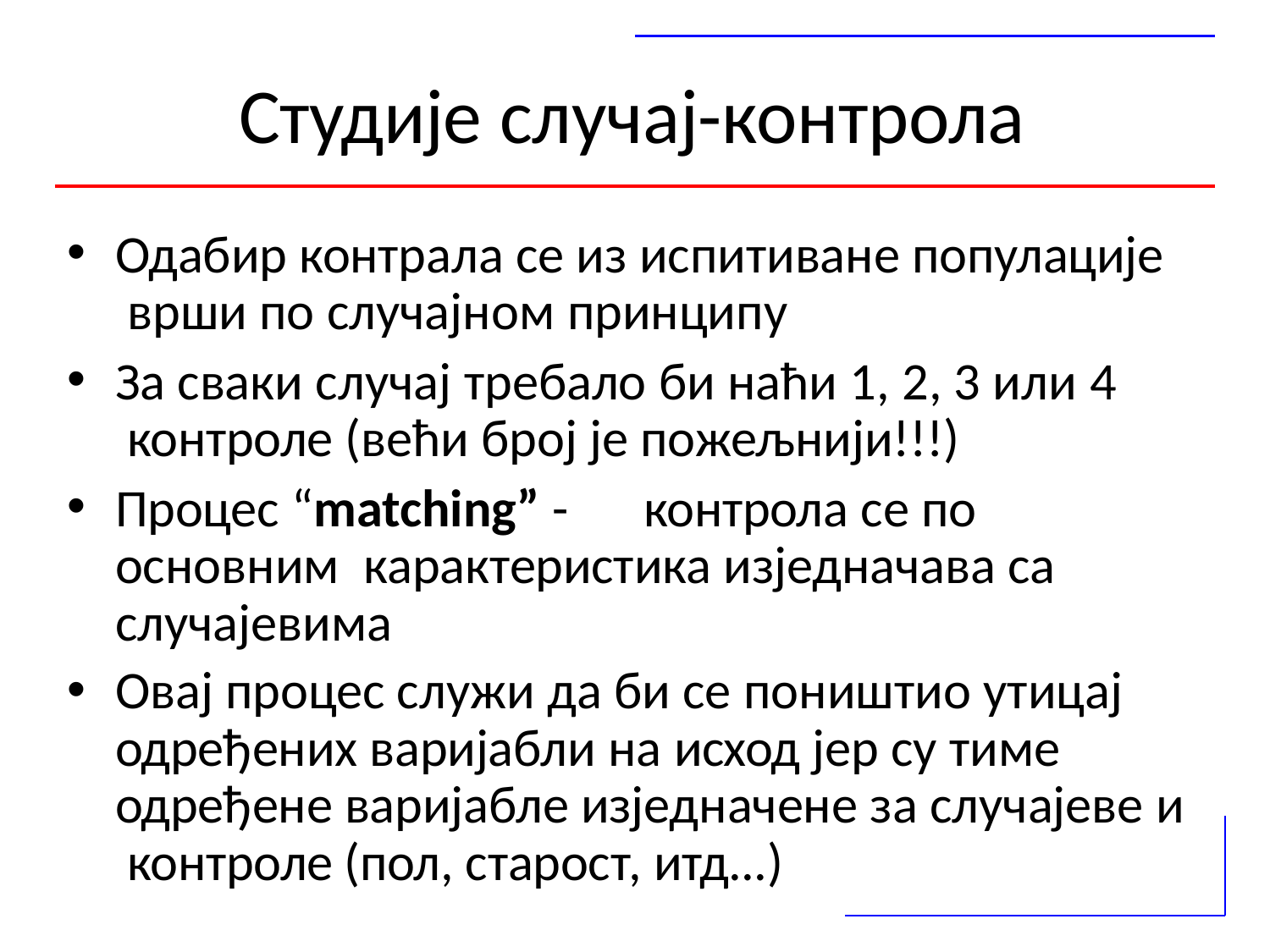

# Студије случај-контрола
Одабир контрала се из испитиване популације  врши по случајном принципу
За сваки случај требало би наћи 1, 2, 3 или 4  контроле (већи број је пожељнији!!!)
Процес “matching” -	контрола се по основним  карактеристика изједначава са случајевима
Овај процес служи да би се поништио утицај  одређених варијабли на исход јер су тиме  одређене варијабле изједначене за случајеве и  контроле (пол, старост, итд...)